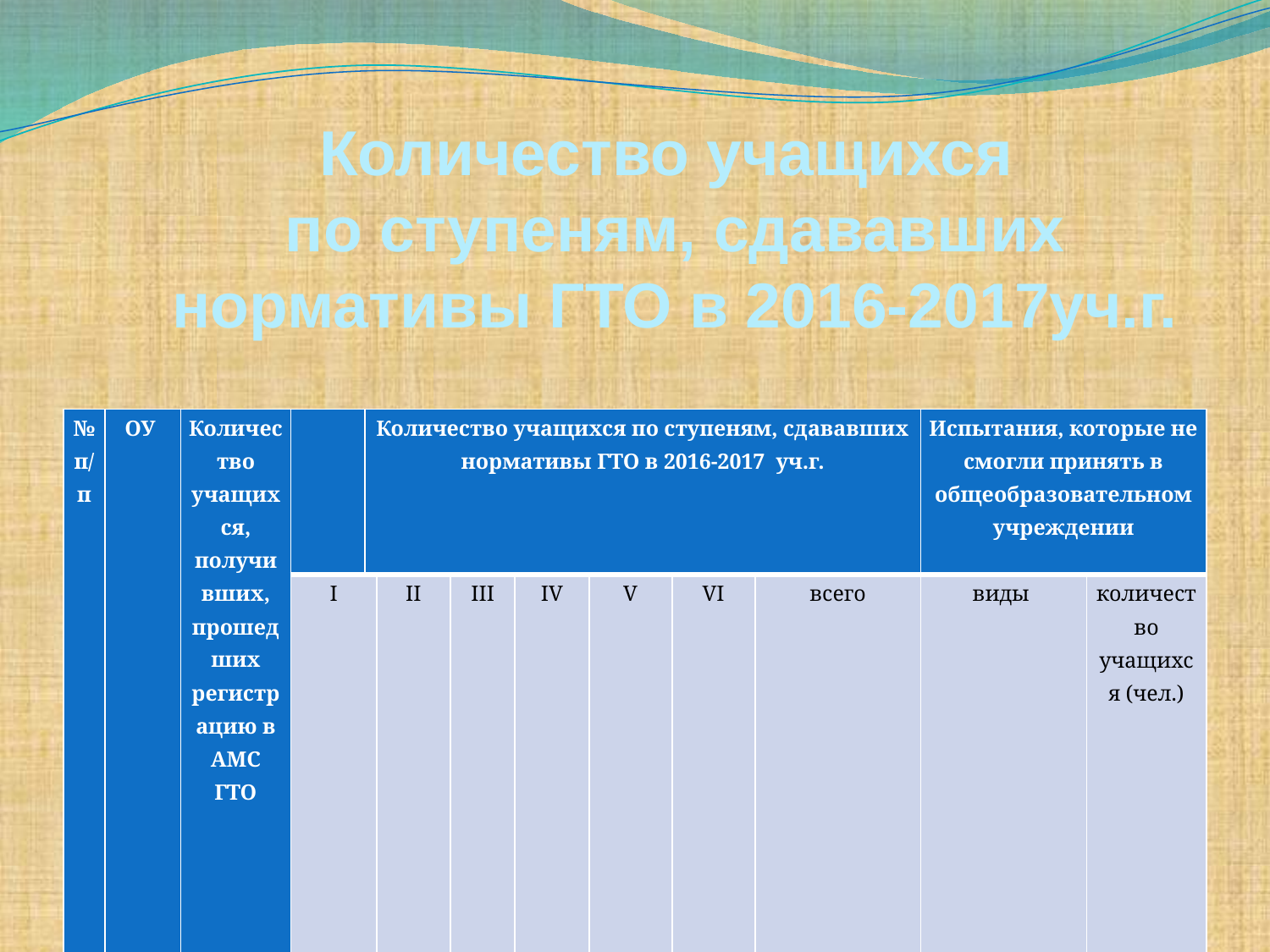

Количество учащихся
по ступеням, сдававших нормативы ГТО в 2016-2017уч.г.
| № п/п | ОУ | Количество учащихся, получивших, прошедших регистрацию в АМС ГТО |  | Количество учащихся по ступеням, сдававших нормативы ГТО в 2016-2017 уч.г. |  |  |  |  |  |  | Испытания, которые не смогли принять в общеобразовательном учреждении |  |
| --- | --- | --- | --- | --- | --- | --- | --- | --- | --- | --- | --- | --- |
|  |  |  | I |  | II | III | IV | V | VI | всего | виды | количество учащихся (чел.) |
| 1 | МБОУ СОШ № 98 | 670 | 207 |  | 192 | 125 | 94 | 31 | 1 | 650 | - плавание - стрельба | 106 80 |